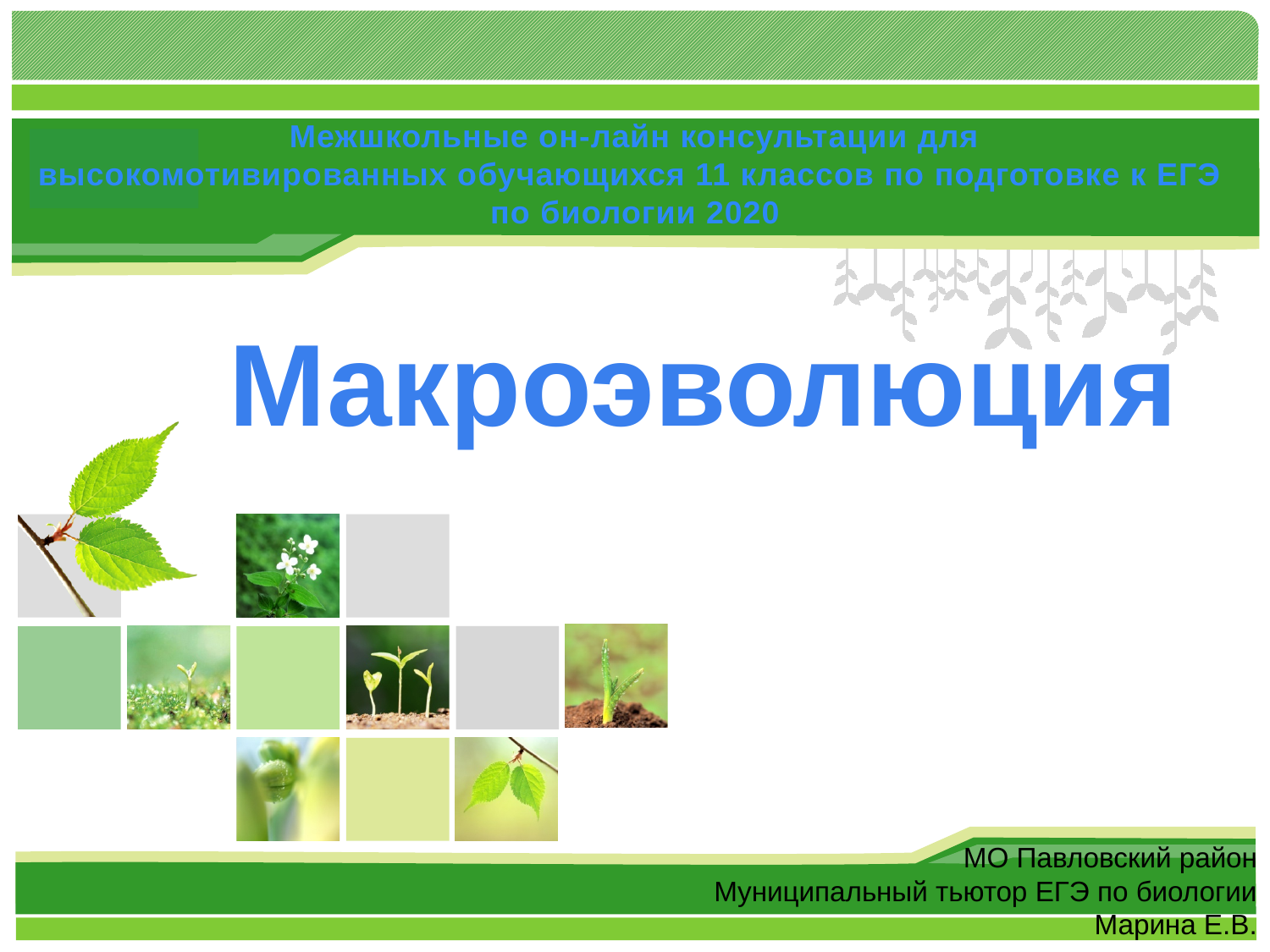

Межшкольные он-лайн консультации для
высокомотивированных обучающихся 11 классов по подготовке к ЕГЭ
по биологии 2020

# Макроэволюция
МО Павловский район
Муниципальный тьютор ЕГЭ по биологии
Марина Е.В.